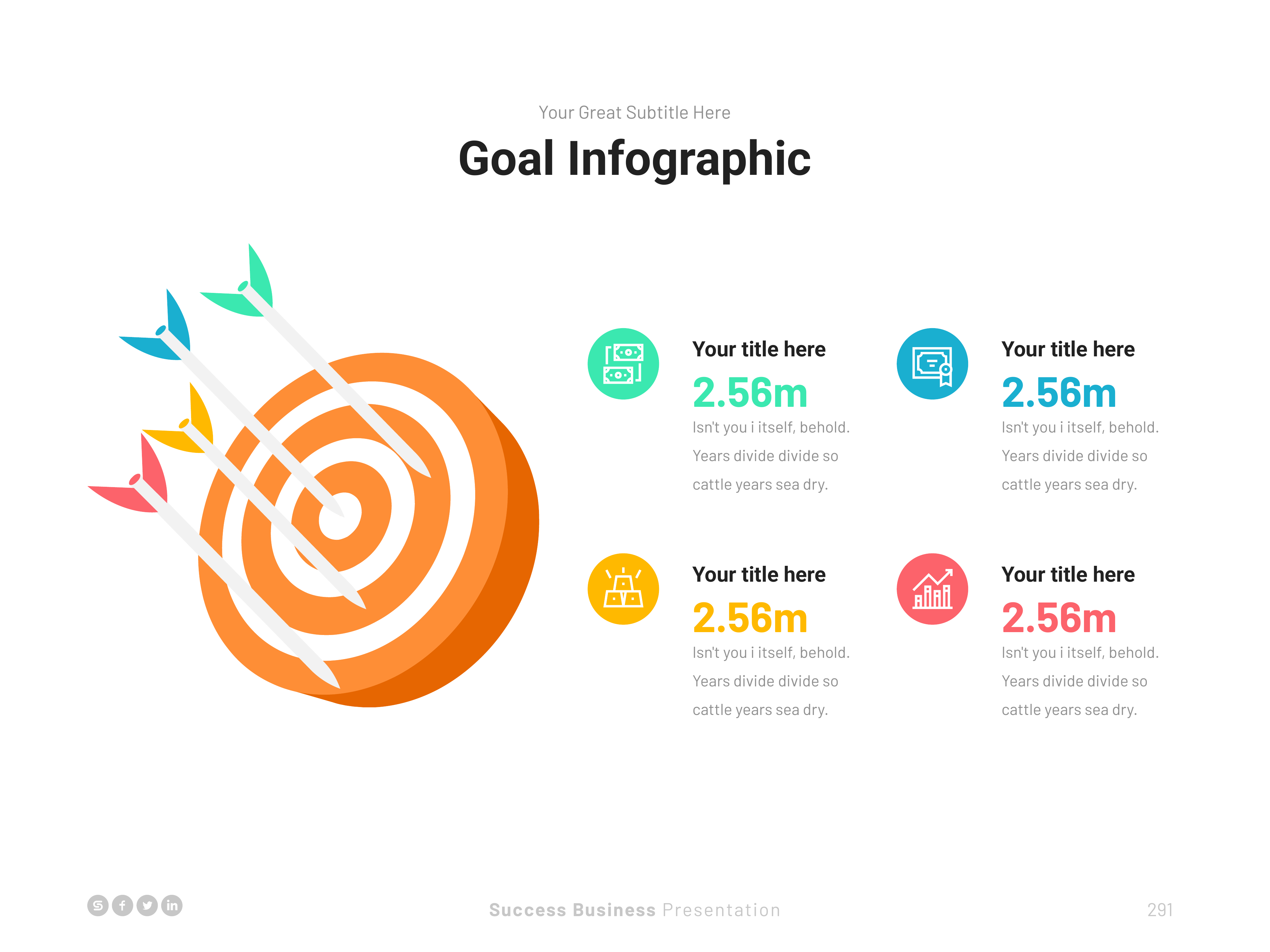

Your Great Subtitle Here
Goal Infographic

Your title here
2.56m
Isn't you i itself, behold. Years divide divide so cattle years sea dry.
Your title here
2.56m
Isn't you i itself, behold. Years divide divide so cattle years sea dry.

Your title here
2.56m
Isn't you i itself, behold. Years divide divide so cattle years sea dry.
Your title here
2.56m
Isn't you i itself, behold. Years divide divide so cattle years sea dry.